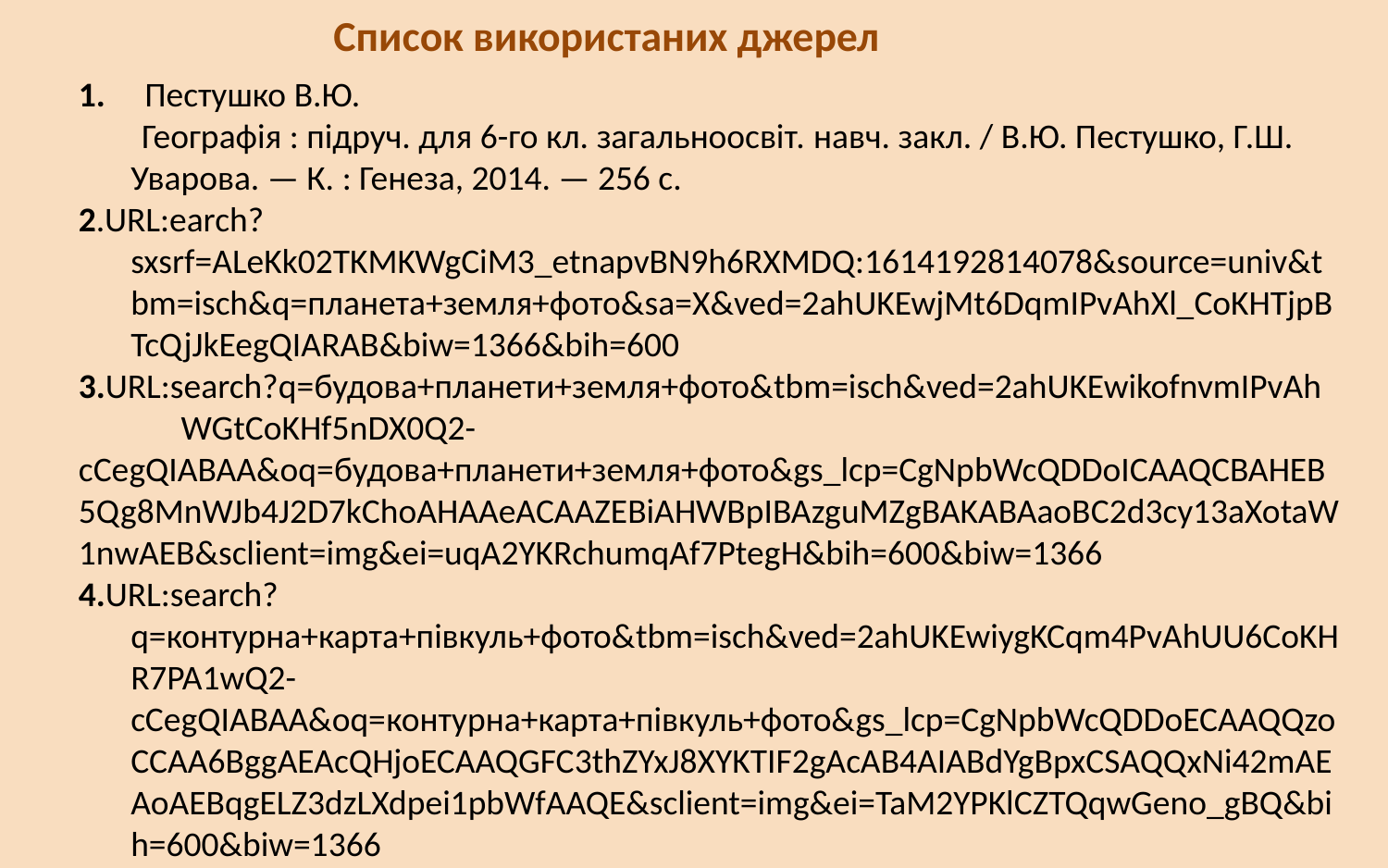

Список використаних джерел
1.     Пестушко В.Ю.
        Географія : підруч. для 6-го кл. загальноосвіт. навч. закл. / В.Ю. Пестушко, Г.Ш. Уварова. — К. : Генеза, 2014. — 256 с.
2.URL:earch?sxsrf=ALeKk02TKMKWgCiM3_etnapvBN9h6RXMDQ:1614192814078&source=univ&tbm=isch&q=планета+земля+фото&sa=X&ved=2ahUKEwjMt6DqmIPvAhXl_CoKHTjpBTcQjJkEegQIARAB&biw=1366&bih=600
3.URL:search?q=будова+планети+земля+фото&tbm=isch&ved=2ahUKEwikofnvmIPvAh
             WGtCoKHf5nDX0Q2-               cCegQIABAA&oq=будова+планети+земля+фото&gs_lcp=CgNpbWcQDDoICAAQCBAHEB
5Qg8MnWJb4J2D7kChoAHAAeACAAZEBiAHWBpIBAzguMZgBAKABAaoBC2d3cy13aXotaW1nwAEB&sclient=img&ei=uqA2YKRchumqAf7PtegH&bih=600&biw=1366
4.URL:search?q=контурна+карта+півкуль+фото&tbm=isch&ved=2ahUKEwiygKCqm4PvAhUU6CoKHR7PA1wQ2-cCegQIABAA&oq=контурна+карта+півкуль+фото&gs_lcp=CgNpbWcQDDoECAAQQzoCCAA6BggAEAcQHjoECAAQGFC3thZYxJ8XYKTIF2gAcAB4AIABdYgBpxCSAQQxNi42mAEAoAEBqgELZ3dzLXdpei1pbWfAAQE&sclient=img&ei=TaM2YPKlCZTQqwGeno_gBQ&bih=600&biw=1366